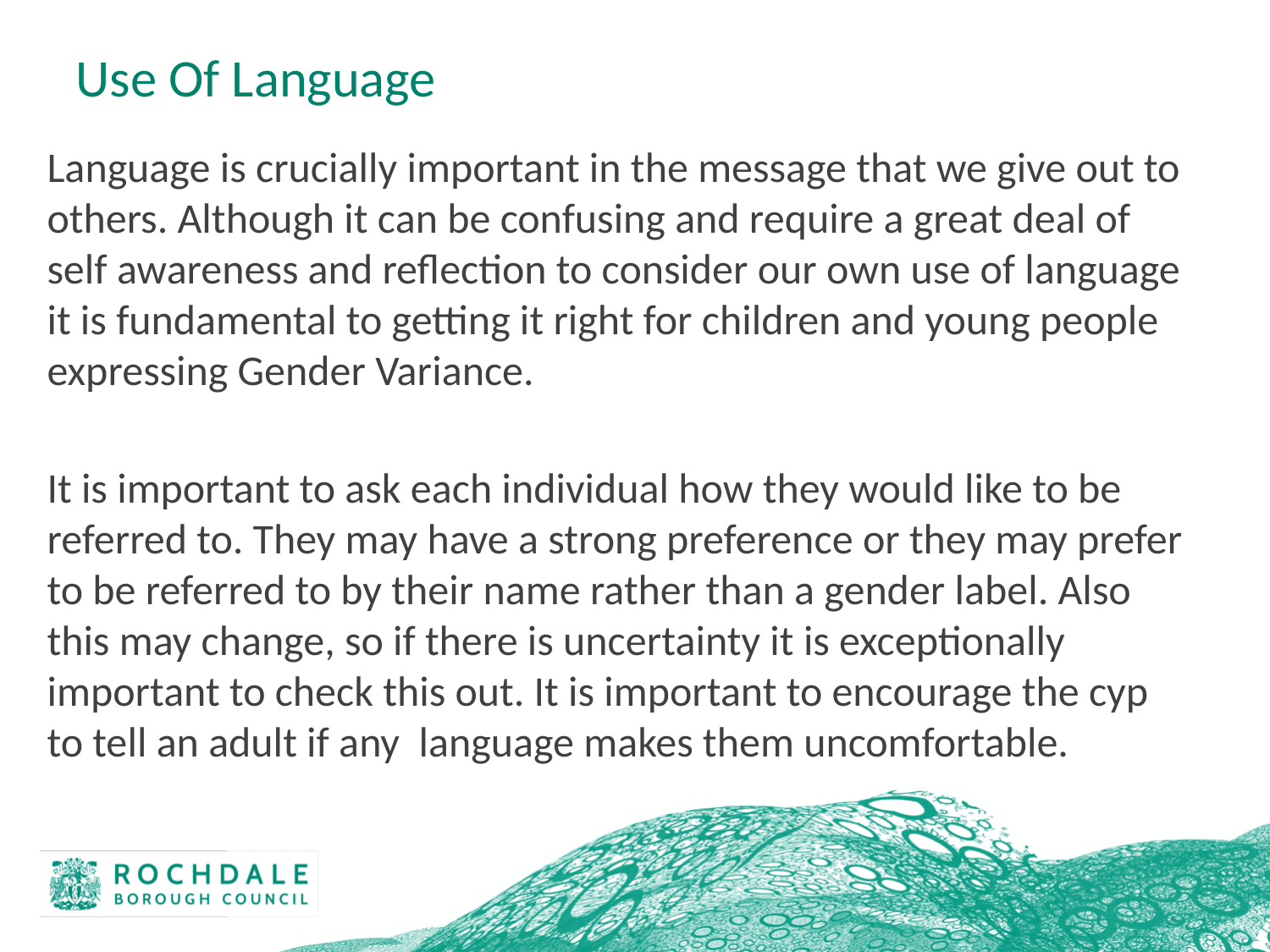

# Use Of Language
Language is crucially important in the message that we give out to others. Although it can be confusing and require a great deal of self awareness and reflection to consider our own use of language it is fundamental to getting it right for children and young people expressing Gender Variance.

It is important to ask each individual how they would like to be referred to. They may have a strong preference or they may prefer to be referred to by their name rather than a gender label. Also this may change, so if there is uncertainty it is exceptionally important to check this out. It is important to encourage the cyp to tell an adult if any  language makes them uncomfortable.